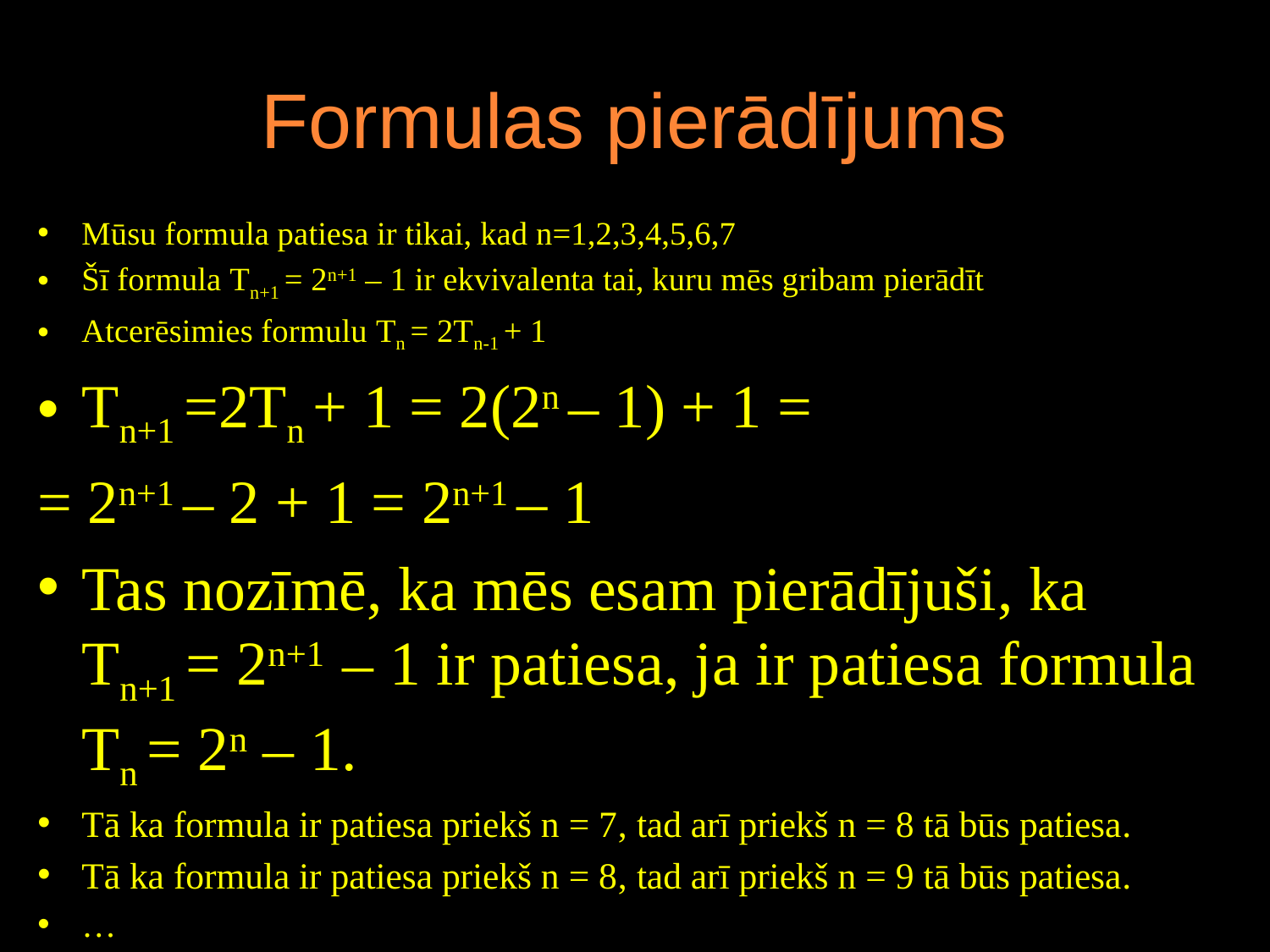

# Formulas pierādījums
Mūsu formula patiesa ir tikai, kad n=1,2,3,4,5,6,7
Šī formula Тn+1 = 2n+1 – 1 ir ekvivalenta tai, kuru mēs gribam pierādīt
Atcerēsimies formulu Тn = 2Тn-1 + 1
Тn+1 =2Тn + 1 = 2(2n – 1) + 1 =
= 2n+1 – 2 + 1 = 2n+1 – 1
Tas nozīmē, ka mēs esam pierādījuši, ka           Тn+1 = 2n+1  – 1 ir patiesa, ja ir patiesa formula Тn = 2n – 1.
Tā ka formula ir patiesa priekš n = 7, tad arī priekš n = 8 tā būs patiesa.
Tā ka formula ir patiesa priekš n = 8, tad arī priekš n = 9 tā būs patiesa.
…